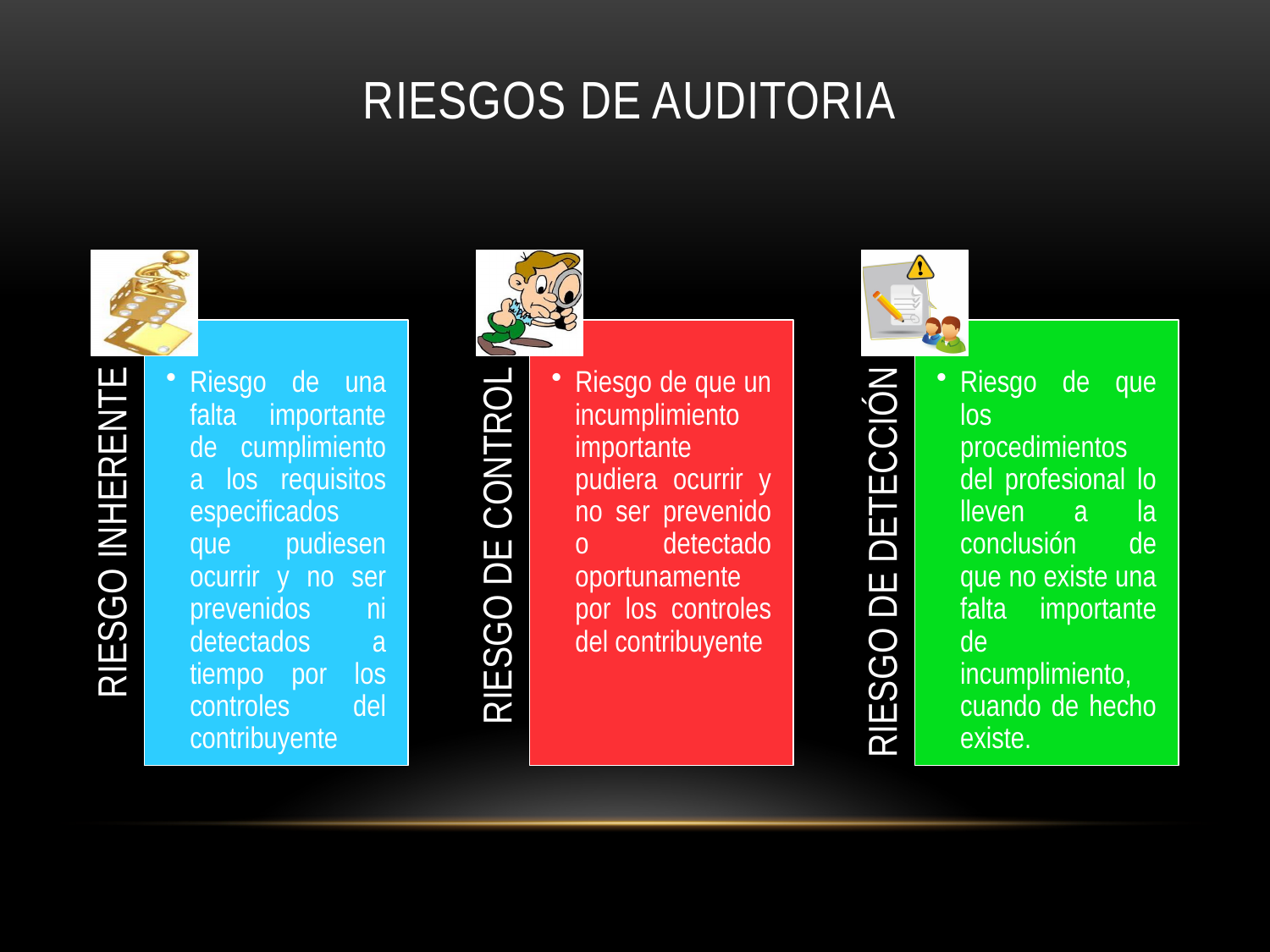

# Riesgos de auditoria
RIESGO INHERENTE
Riesgo de una falta importante de cumplimiento a los requisitos especificados que pudiesen ocurrir y no ser prevenidos ni detectados a tiempo por los controles del contribuyente
RIESGO DE CONTROL
Riesgo de que un incumplimiento importante pudiera ocurrir y no ser prevenido o detectado oportunamente por los controles del contribuyente
RIESGO DE DETECCIÓN
Riesgo de que los procedimientos del profesional lo lleven a la conclusión de que no existe una falta importante de incumplimiento, cuando de hecho existe.